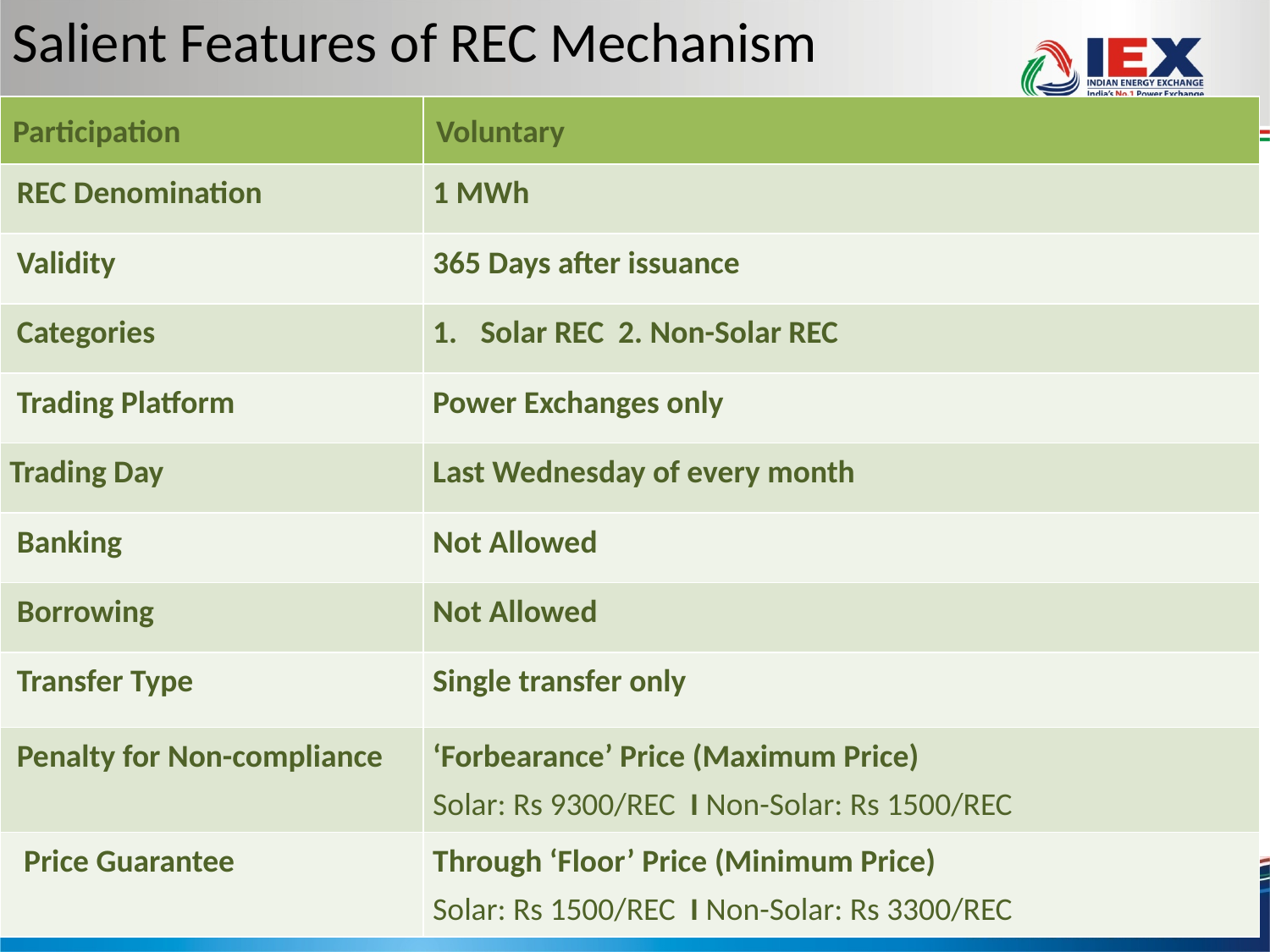

# Salient Features of REC Mechanism
| Participation | Voluntary |
| --- | --- |
| REC Denomination | 1 MWh |
| Validity | 365 Days after issuance |
| Categories | Solar REC 2. Non-Solar REC |
| Trading Platform | Power Exchanges only |
| Trading Day | Last Wednesday of every month |
| Banking | Not Allowed |
| Borrowing | Not Allowed |
| Transfer Type | Single transfer only |
| Penalty for Non-compliance | ‘Forbearance’ Price (Maximum Price) Solar: Rs 9300/REC I Non-Solar: Rs 1500/REC |
| Price Guarantee | Through ‘Floor’ Price (Minimum Price) Solar: Rs 1500/REC I Non-Solar: Rs 3300/REC |